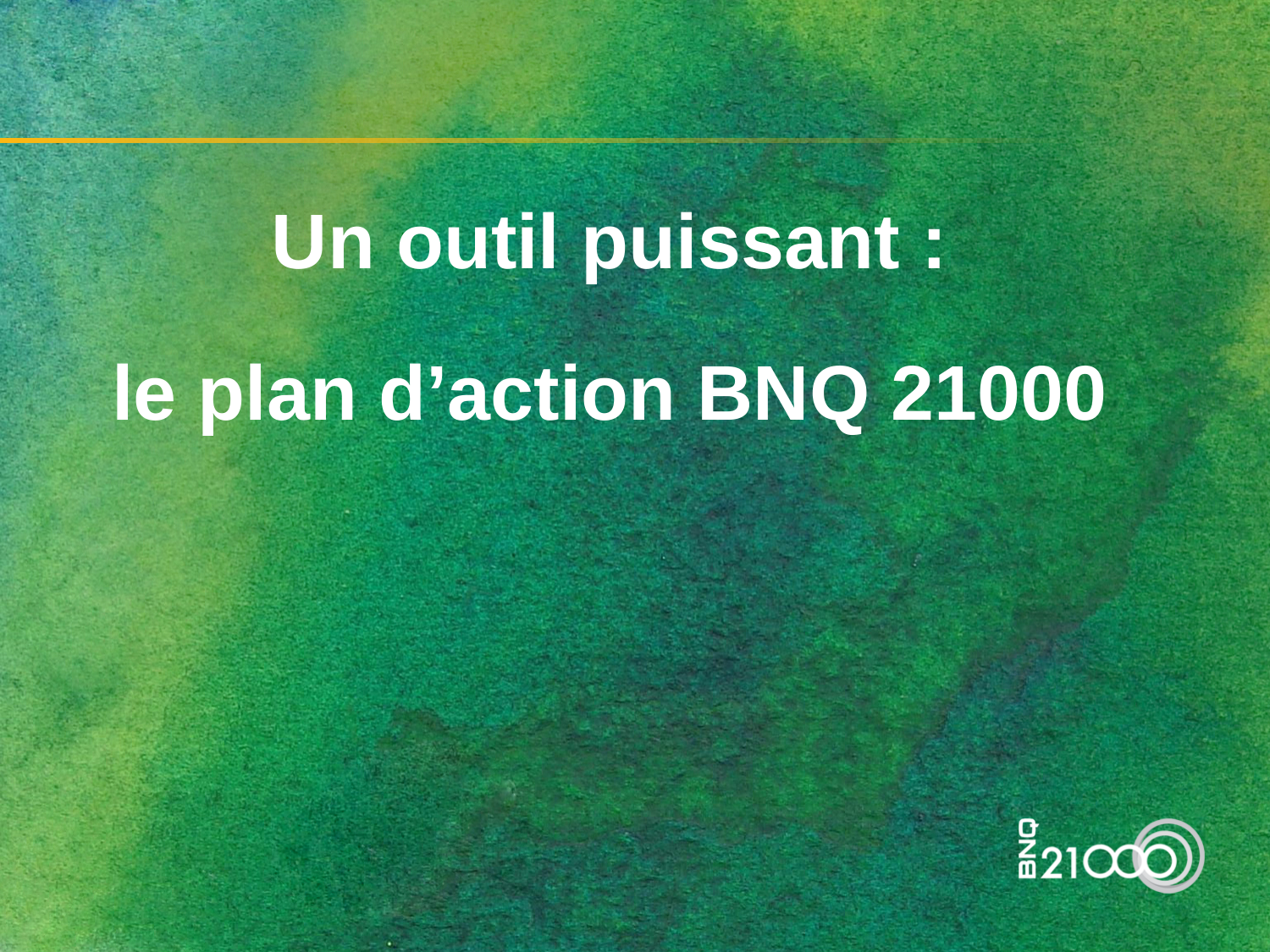

Un outil puissant :

le plan d’action BNQ 21000